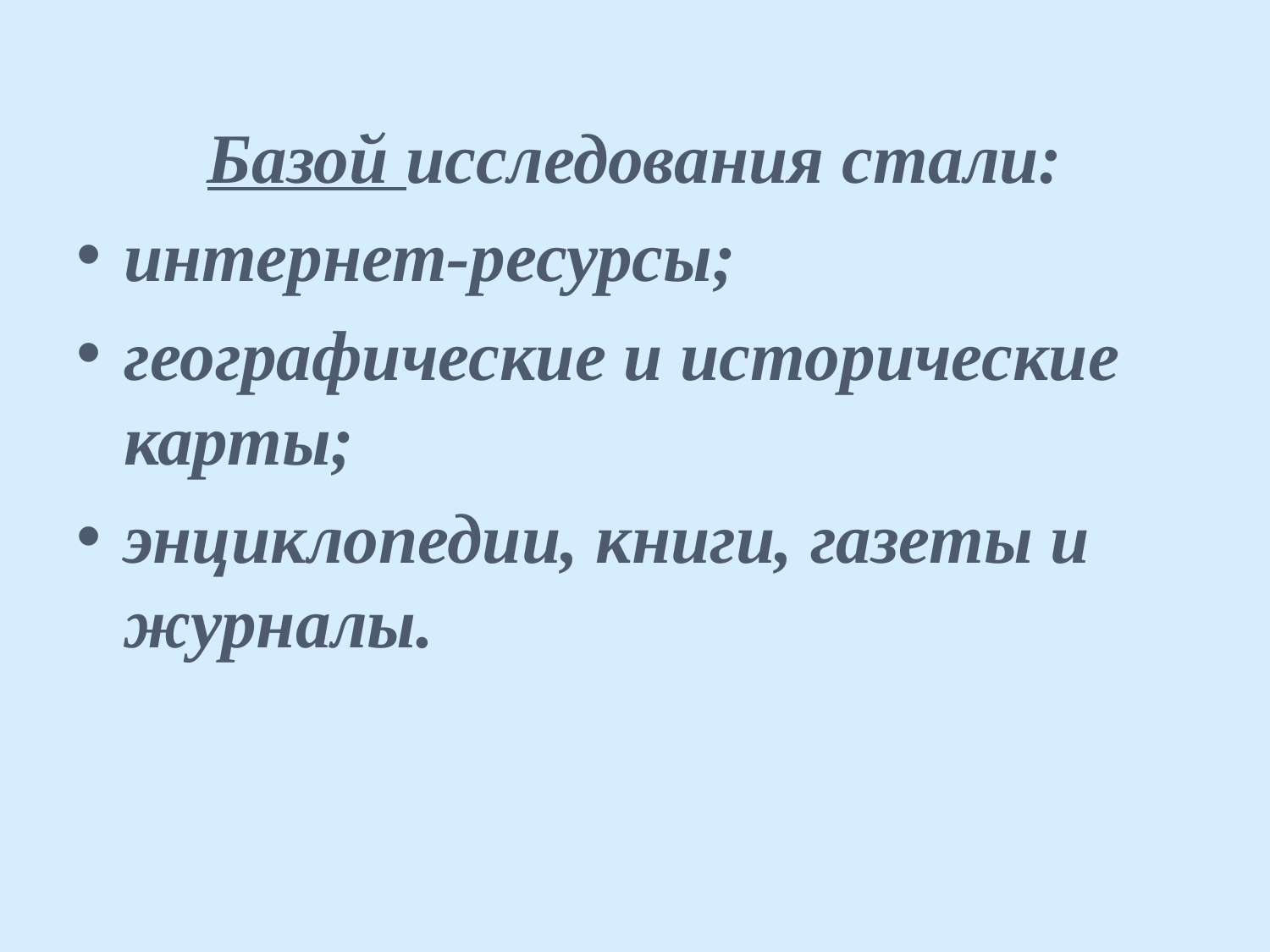

Базой исследования стали:
интернет-ресурсы;
географические и исторические карты;
энциклопедии, книги, газеты и журналы.